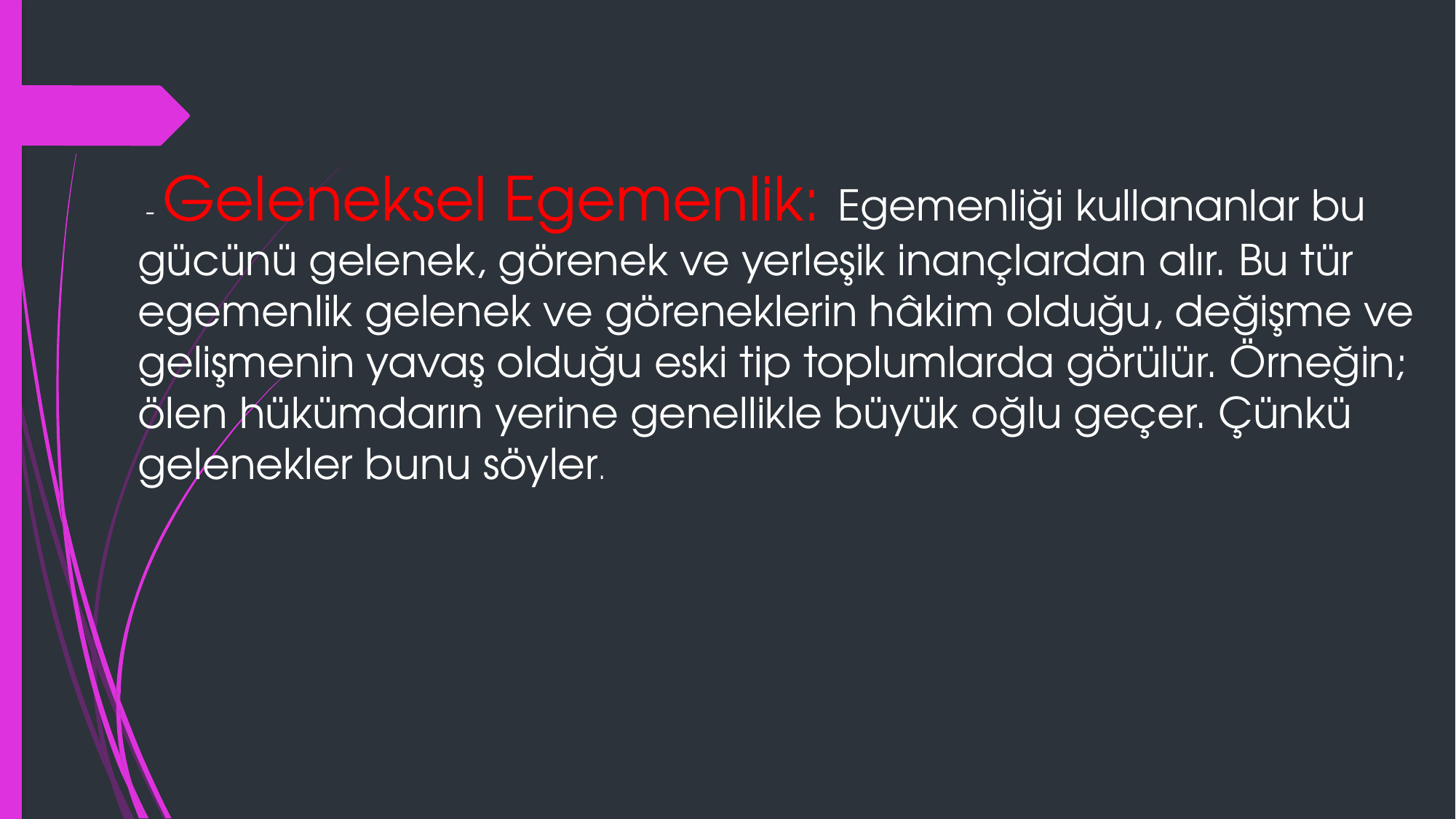

- Geleneksel Egemenlik: Egemenliği kullananlar bu gücünü gelenek, görenek ve yerleşik inançlardan alır. Bu tür egemenlik gelenek ve göreneklerin hâkim olduğu, değişme ve gelişmenin yavaş olduğu eski tip toplumlarda görülür. Örneğin; ölen hükümdarın yerine genellikle büyük oğlu geçer. Çünkü gelenekler bunu söyler.